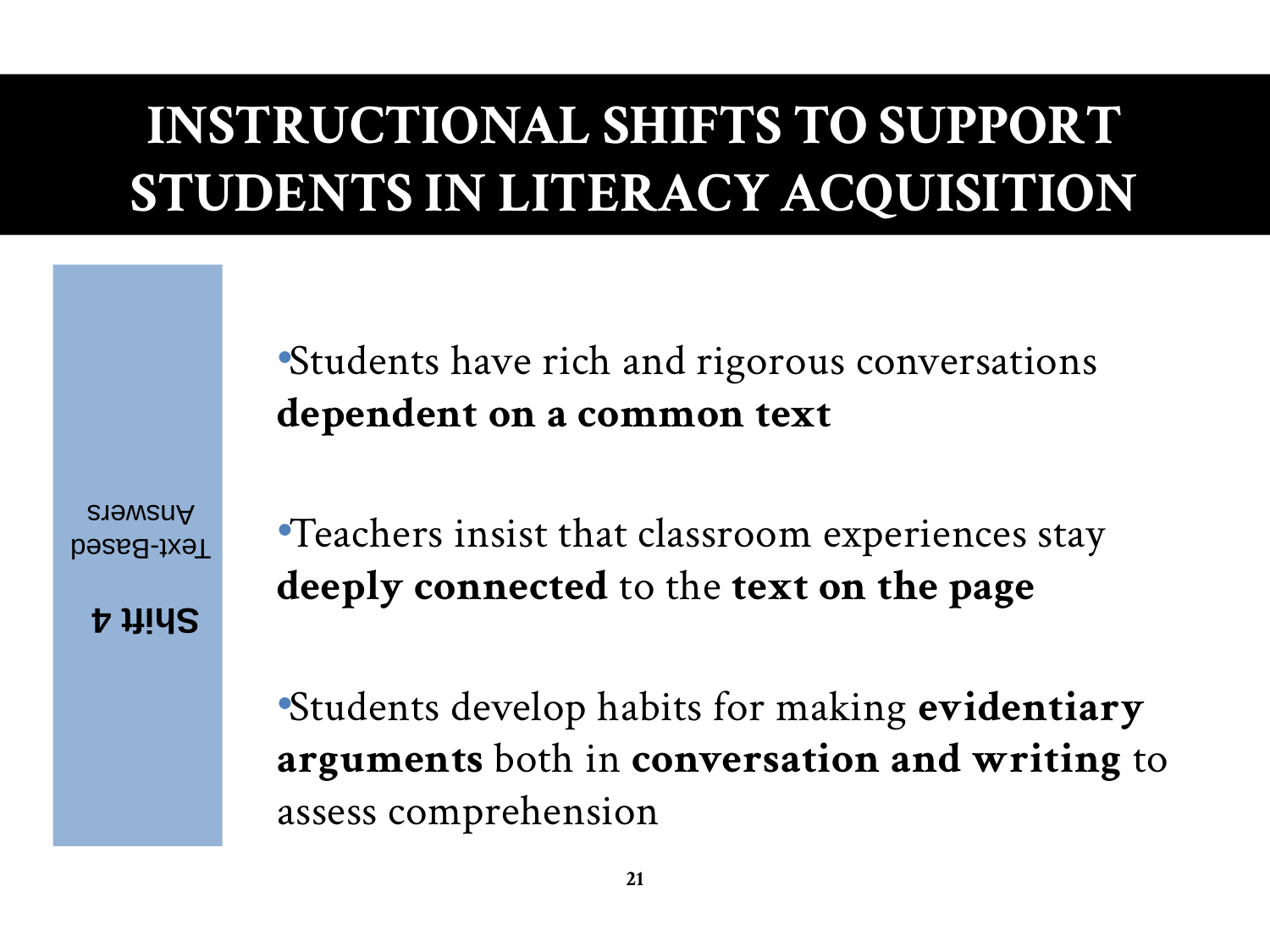

# Instructional Shifts to Support Students in Literacy Acquisition
Shift 4

Text-Based Answers

Students have rich and rigorous conversations dependent on a common text

Teachers insist that classroom experiences stay deeply connected to the text on the page

Students develop habits for making evidentiary arguments both in conversation and writing to assess comprehension

21